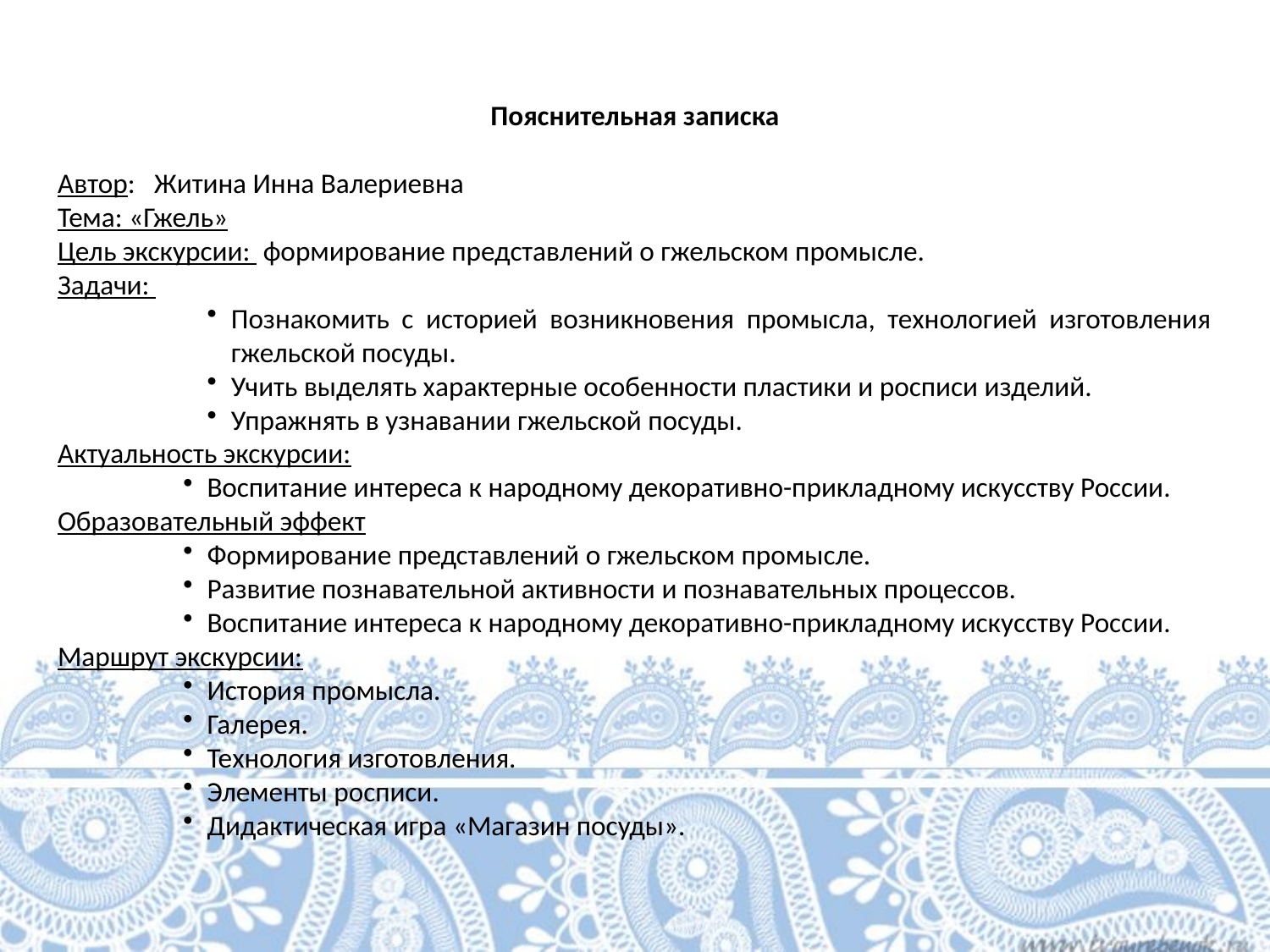

Пояснительная записка

Автор:   Житина Инна Валериевна
Тема: «Гжель»
Цель экскурсии:  формирование представлений о гжельском промысле.
Задачи:
Познакомить с историей возникновения промысла, технологией изготовления гжельской посуды.
Учить выделять характерные особенности пластики и росписи изделий.
Упражнять в узнавании гжельской посуды.
Актуальность экскурсии:
Воспитание интереса к народному декоративно-прикладному искусству России.
Образовательный эффект
Формирование представлений о гжельском промысле.
Развитие познавательной активности и познавательных процессов.
Воспитание интереса к народному декоративно-прикладному искусству России.
Маршрут экскурсии:
История промысла.
Галерея.
Технология изготовления.
Элементы росписи.
Дидактическая игра «Магазин посуды».